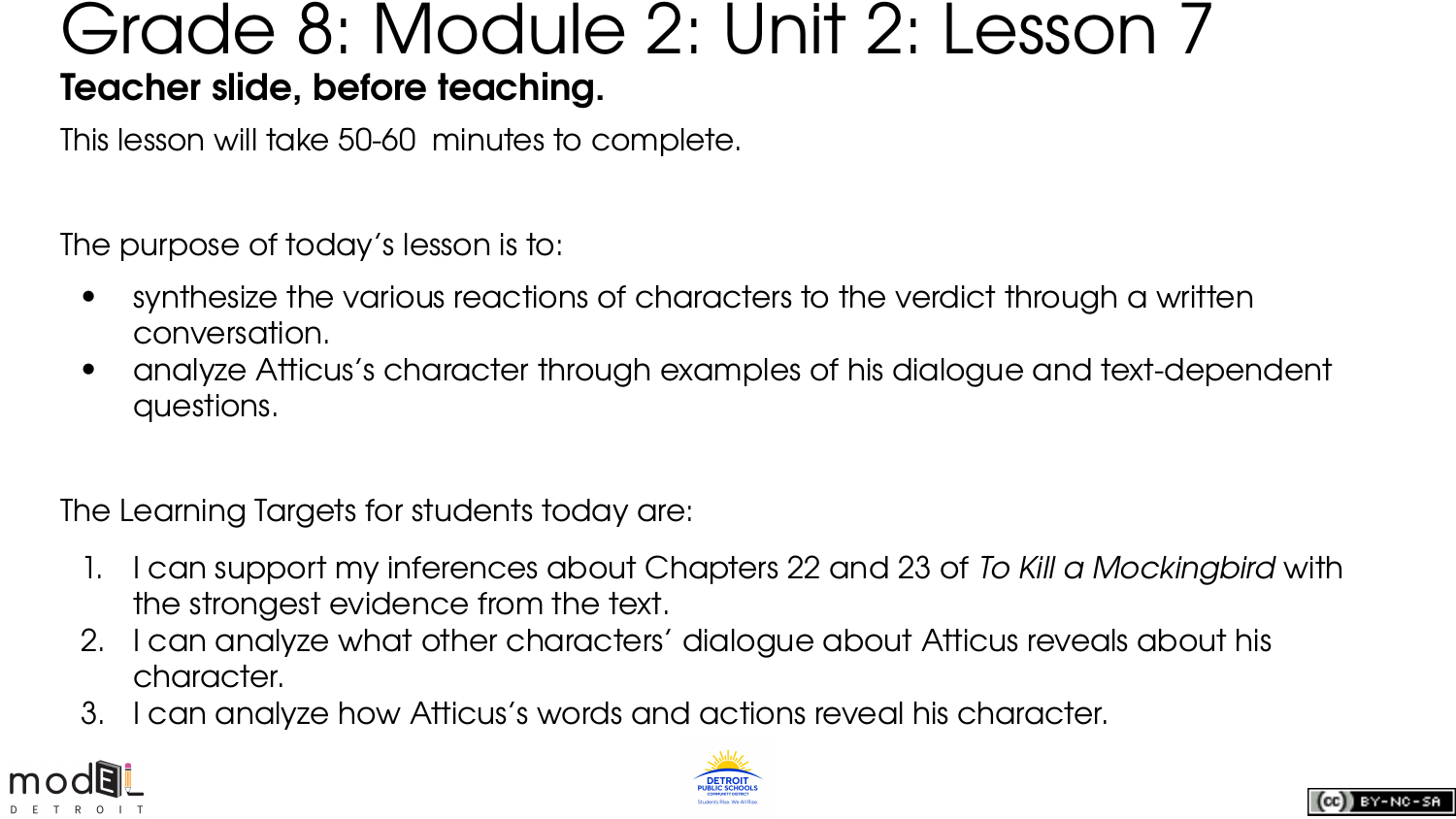

# Grade 8: Module 2: Unit 2: Lesson 7
Teacher slide, before teaching.
This lesson will take 50-60  minutes to complete.

The purpose of today’s lesson is to:
synthesize the various reactions of characters to the verdict through a written conversation.
analyze Atticus’s character through examples of his dialogue and text-dependent questions.

The Learning Targets for students today are:
I can support my inferences about Chapters 22 and 23 of To Kill a Mockingbird with the strongest evidence from the text.
I can analyze what other characters’ dialogue about Atticus reveals about his character.
I can analyze how Atticus’s words and actions reveal his character.